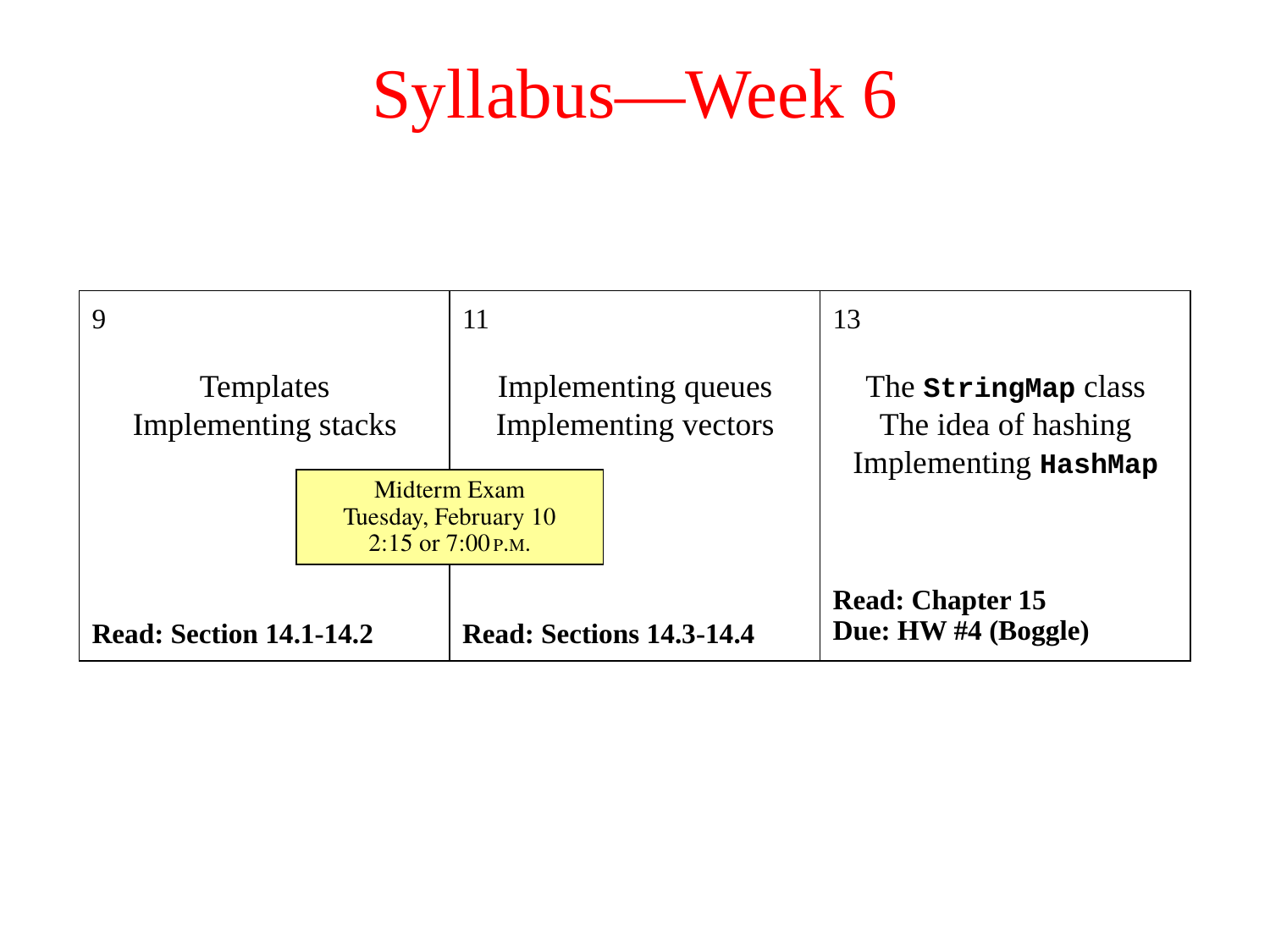

# Syllabus—Week 6

9
Templates
Implementing stacks

Read: Section 14.1-14.2

11
Implementing queues
Implementing vectors

Read: Sections 14.3-14.4

13
The StringMap class
The idea of hashing
Implementing HashMap
Read: Chapter 15
Due: HW #4 (Boggle)
Midterm Exam
Tuesday, February 10
2:15 or 7:00 P.M.